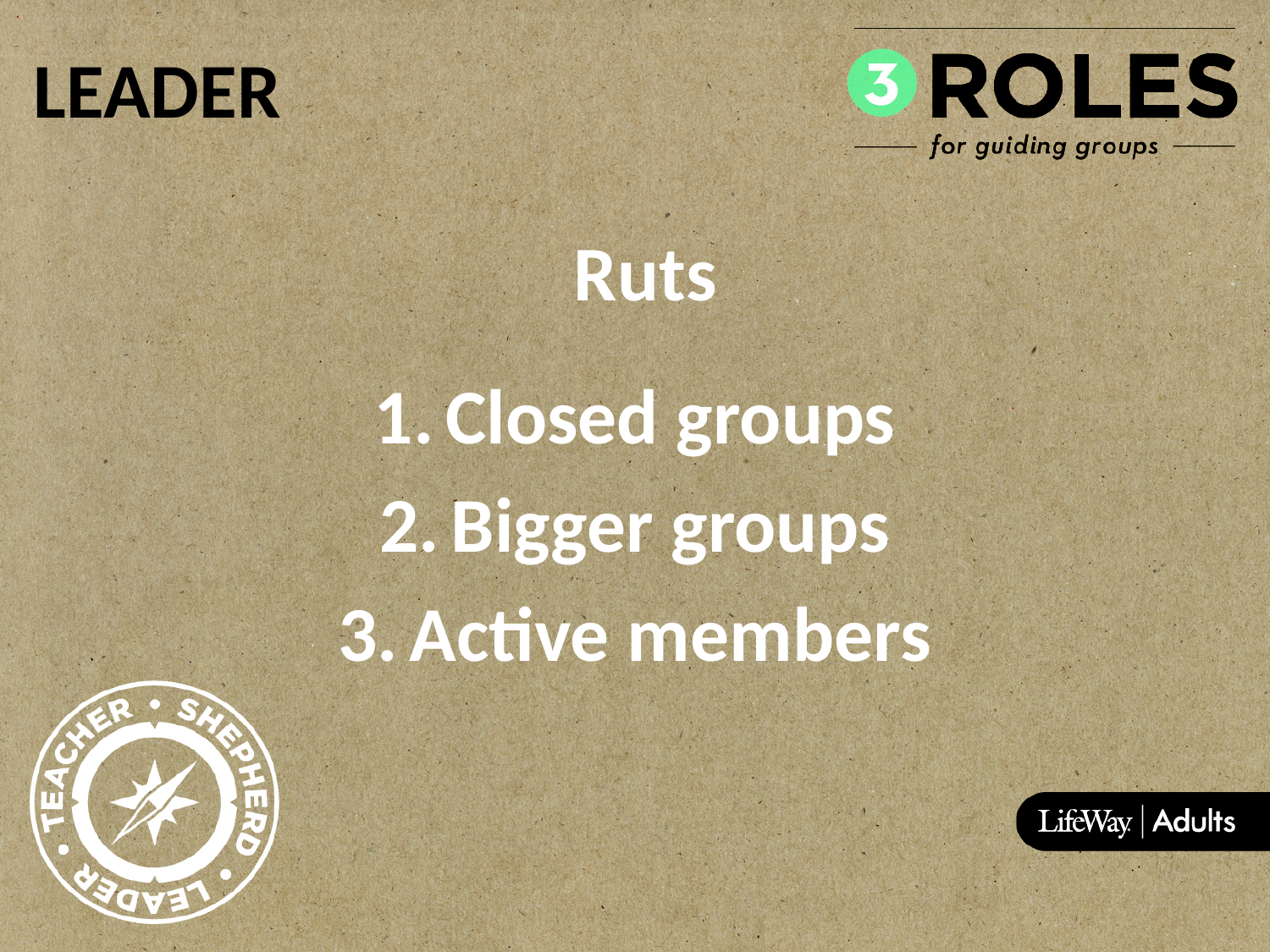

LEADER
# Ruts
Closed groups
Bigger groups
Active members